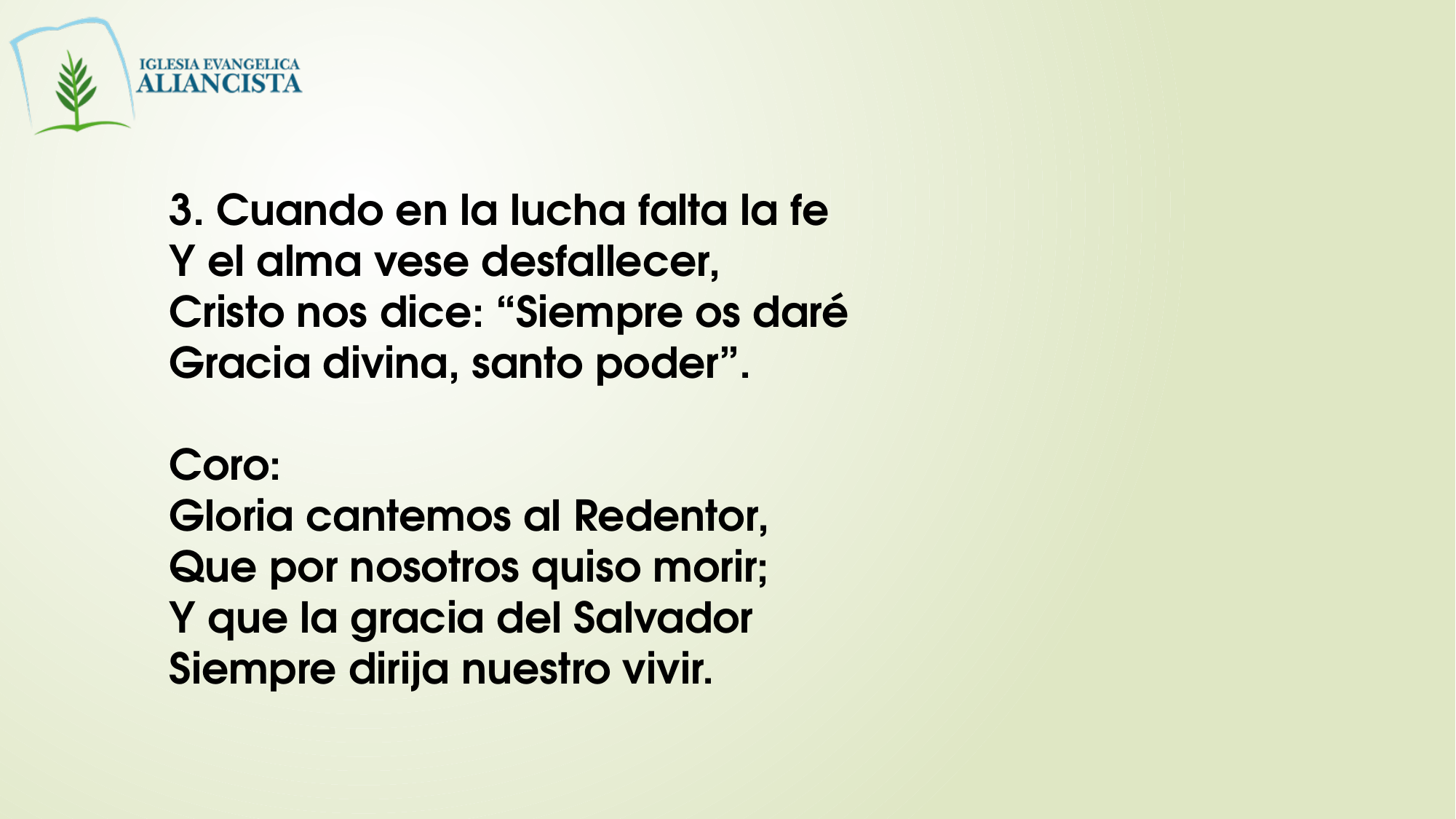

3. Cuando en la lucha falta la fe
Y el alma vese desfallecer,
Cristo nos dice: “Siempre os daré
Gracia divina, santo poder”.

Coro:
Gloria cantemos al Redentor,
Que por nosotros quiso morir;
Y que la gracia del Salvador
Siempre dirija nuestro vivir.